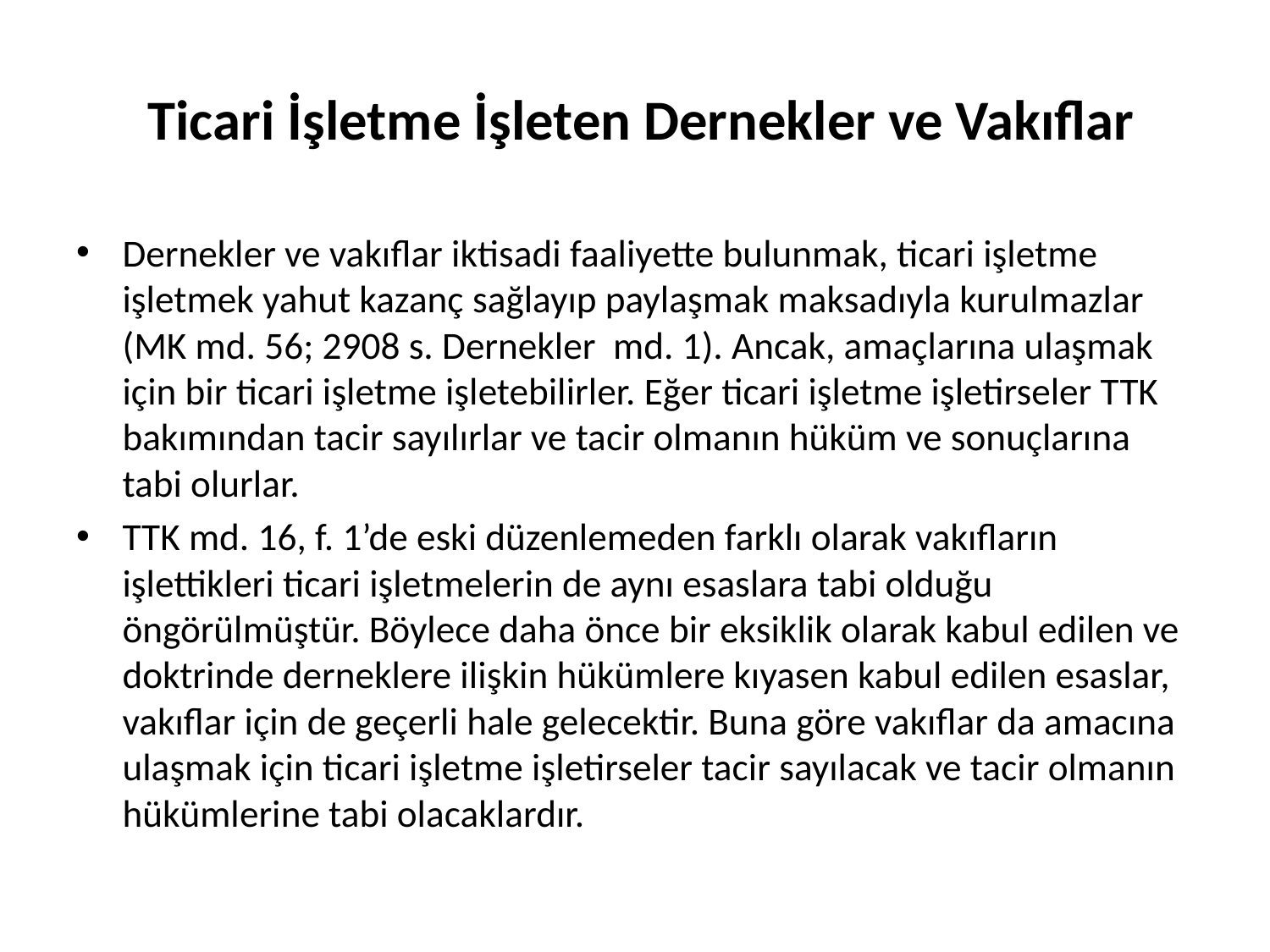

# Ticari İşletme İşleten Dernekler ve Vakıflar
Dernekler ve vakıflar iktisadi faaliyette bulunmak, ticari işletme işletmek yahut kazanç sağlayıp paylaşmak maksadıyla kurulmazlar (MK md. 56; 2908 s. Dernekler  md. 1). Ancak, amaçlarına ulaşmak için bir ticari işletme işletebilirler. Eğer ticari işletme işletirseler TTK bakımından tacir sayılırlar ve tacir olmanın hüküm ve sonuçlarına tabi olurlar.
TTK md. 16, f. 1’de eski düzenlemeden farklı olarak vakıfların işlettikleri ticari işletmelerin de aynı esaslara tabi olduğu öngörülmüştür. Böylece daha önce bir eksiklik olarak kabul edilen ve doktrinde derneklere ilişkin hükümlere kıyasen kabul edilen esaslar, vakıflar için de geçerli hale gelecektir. Buna göre vakıflar da amacına ulaşmak için ticari işletme işletirseler tacir sayılacak ve tacir olmanın hükümlerine tabi olacaklardır.